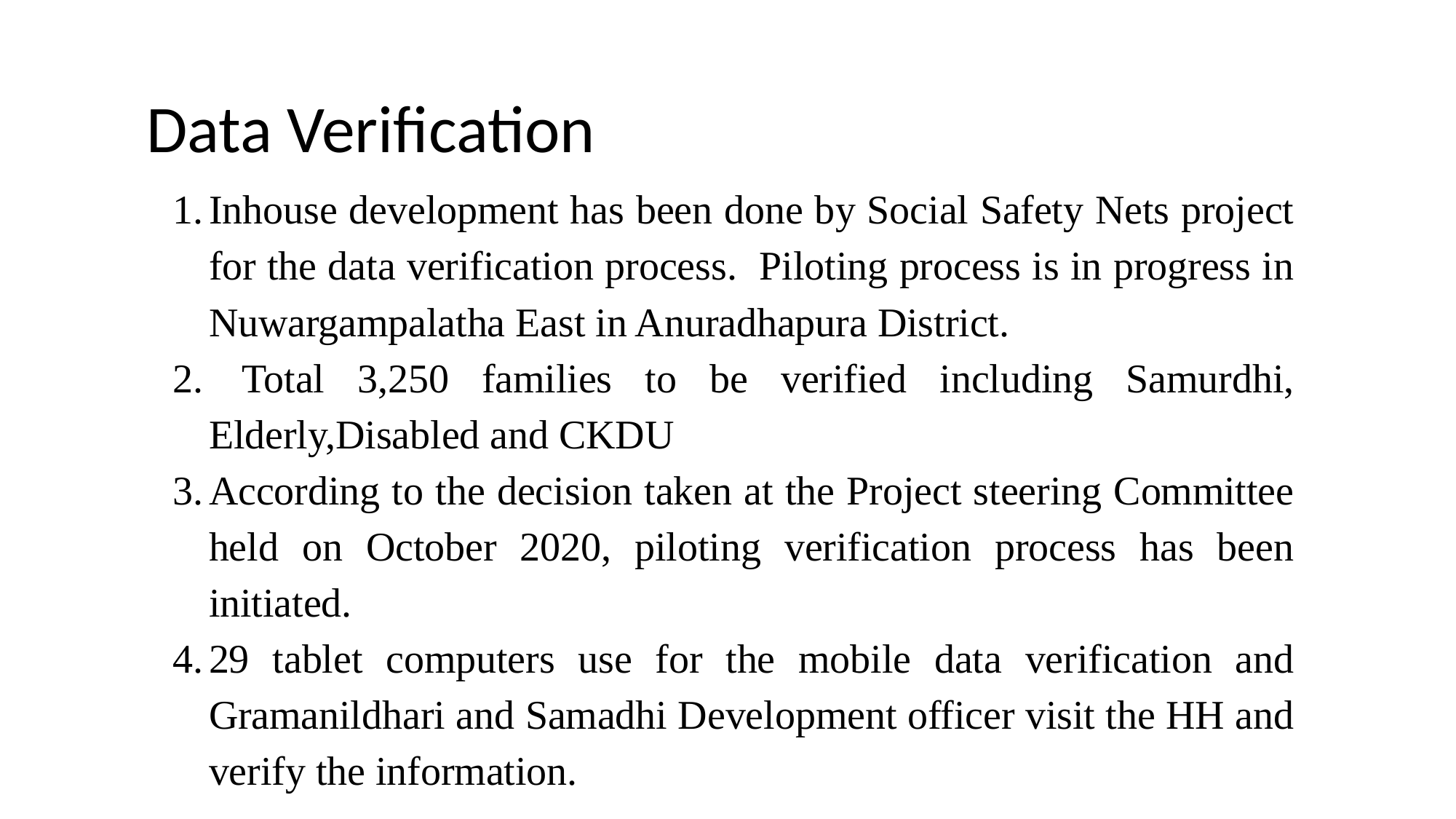

# Data Verification
Inhouse development has been done by Social Safety Nets project for the data verification process.  Piloting process is in progress in Nuwargampalatha East in Anuradhapura District.
 Total 3,250 families to be verified including Samurdhi, Elderly,Disabled and CKDU
According to the decision taken at the Project steering Committee held on October 2020, piloting verification process has been initiated.
29 tablet computers use for the mobile data verification and Gramanildhari and Samadhi Development officer visit the HH and verify the information.